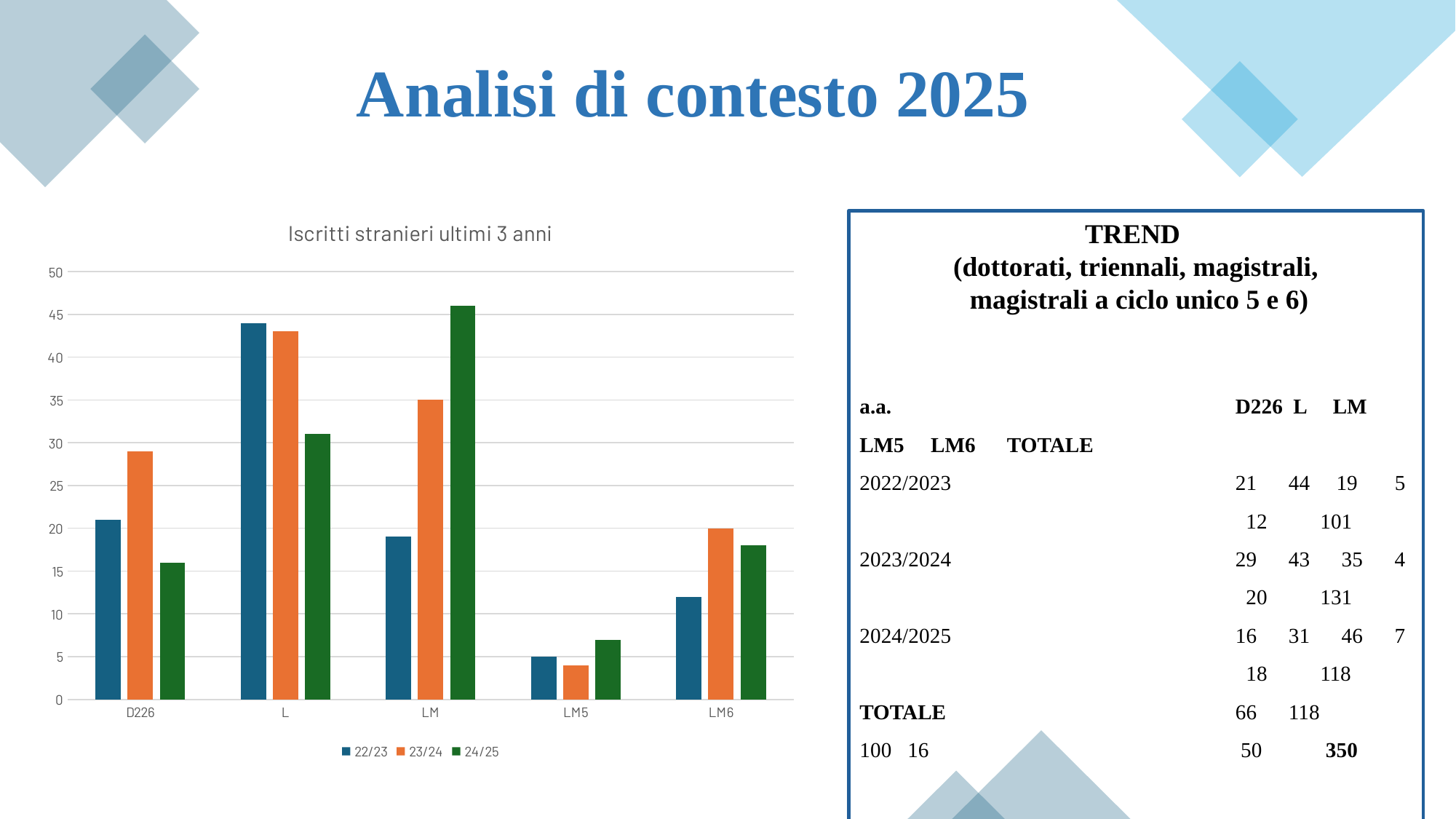

Analisi di contesto 2025

### Chart: Iscritti stranieri ultimi 3 anni

| Category | 22/23 | 23/24 | 24/25 |
|---|---|---|---|
| D226 | 21.0 | 29.0 | 16.0 |
| L | 44.0 | 43.0 | 31.0 |
| LM | 19.0 | 35.0 | 46.0 |
| LM5 | 5.0 | 4.0 | 7.0 |
| LM6 | 12.0 | 20.0 | 18.0 |
TREND
(dottorati, triennali, magistrali,
 magistrali a ciclo unico 5 e 6)

a.a. 	D226  L     LM    LM5     LM6      TOTALE
2022/2023 	21      44     19       5	  12          101
2023/2024	29      43      35      4	  20          131
2024/2025	16      31      46      7	  18          118
TOTALE 	66      118	100   16	 50            350